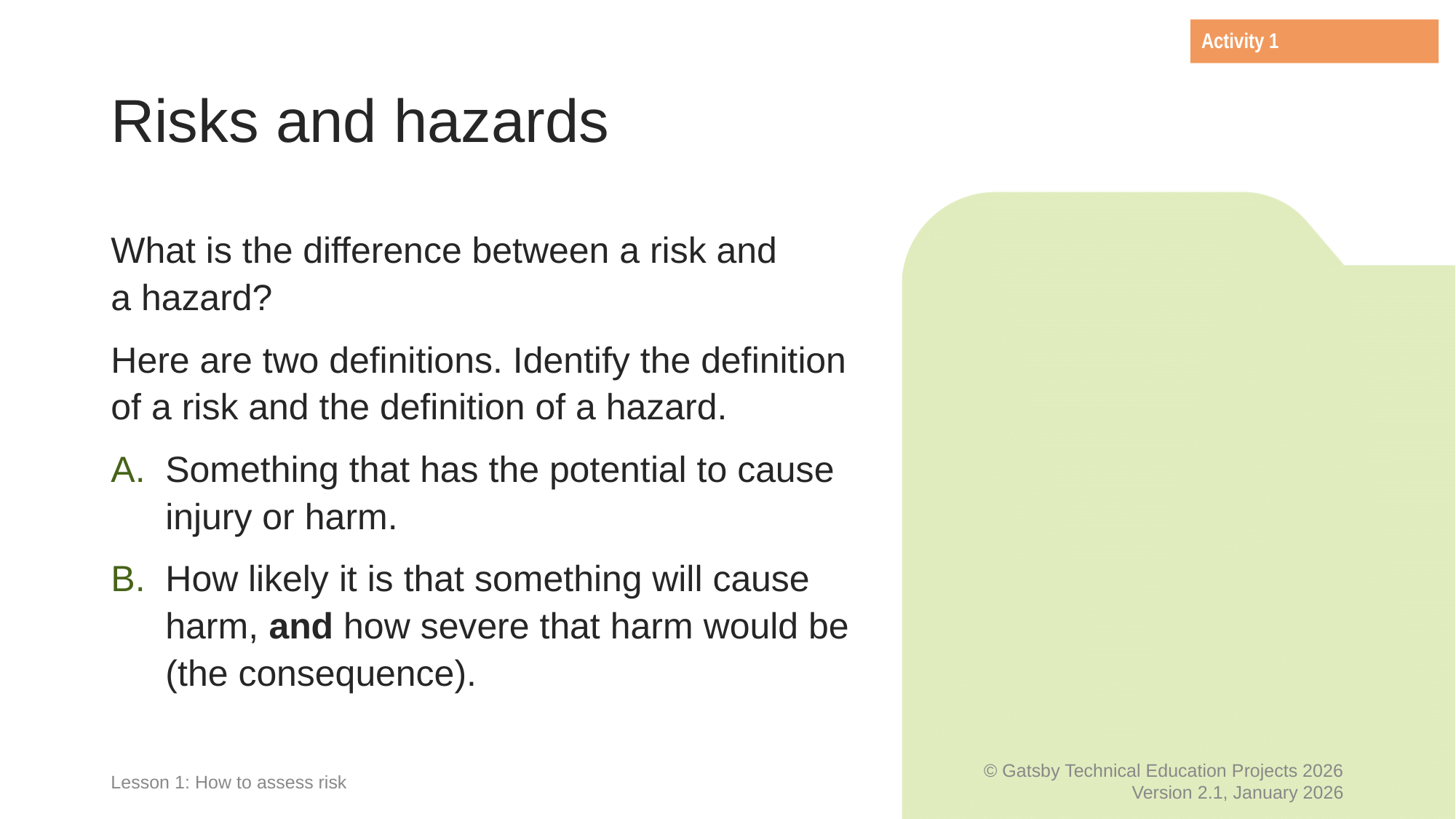

Activity 1
# Risks and hazards
What is the difference between a risk and
a hazard?
Here are two definitions. Identify the definition of a risk and the definition of a hazard.
Something that has the potential to cause injury or harm.
How likely it is that something will cause harm, and how severe that harm would be (the consequence).

Lesson 1: How to assess risk